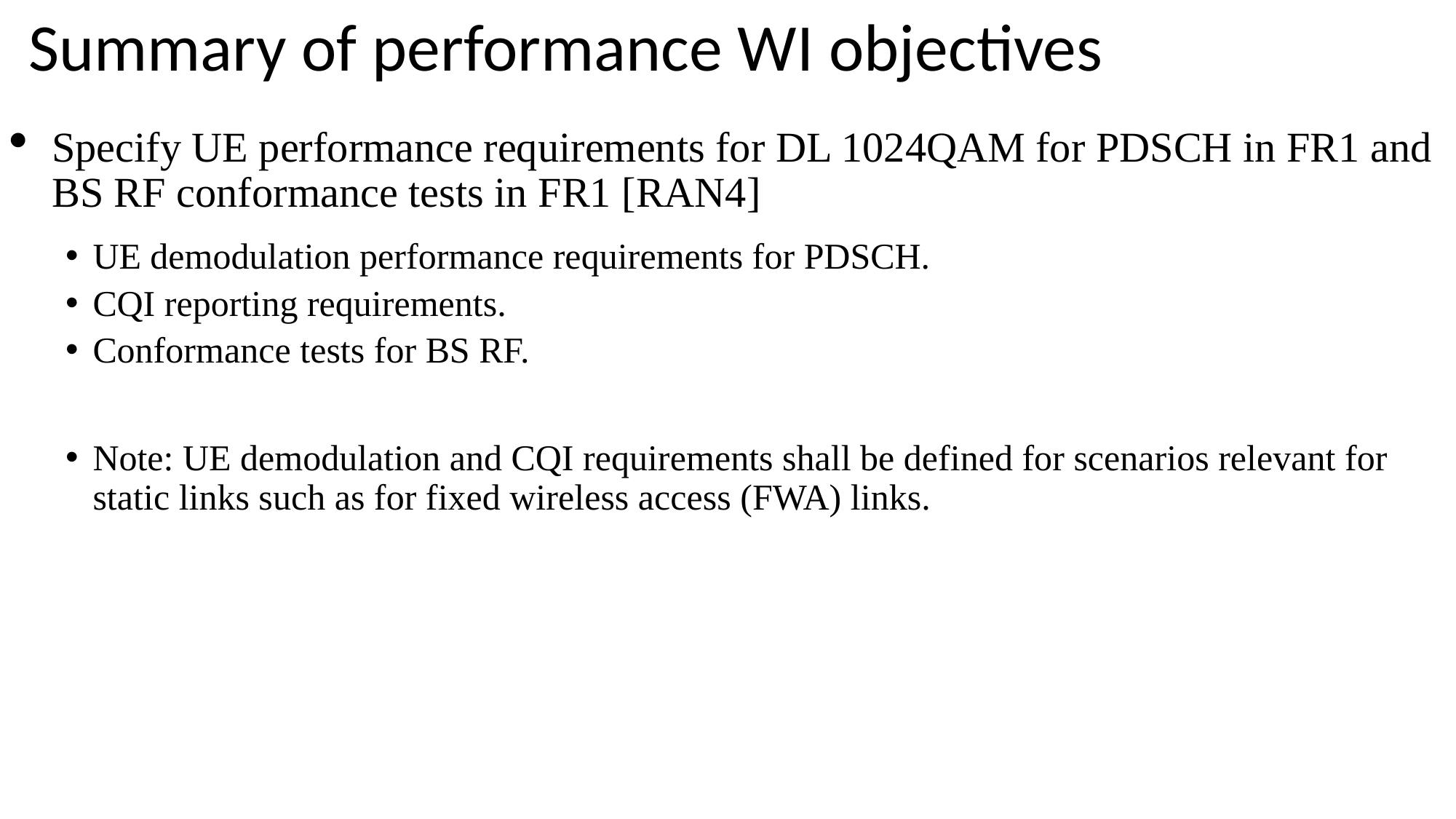

# Summary of performance WI objectives
Specify UE performance requirements for DL 1024QAM for PDSCH in FR1 and BS RF conformance tests in FR1 [RAN4]
UE demodulation performance requirements for PDSCH.
CQI reporting requirements.
Conformance tests for BS RF.

Note: UE demodulation and CQI requirements shall be defined for scenarios relevant for static links such as for fixed wireless access (FWA) links.